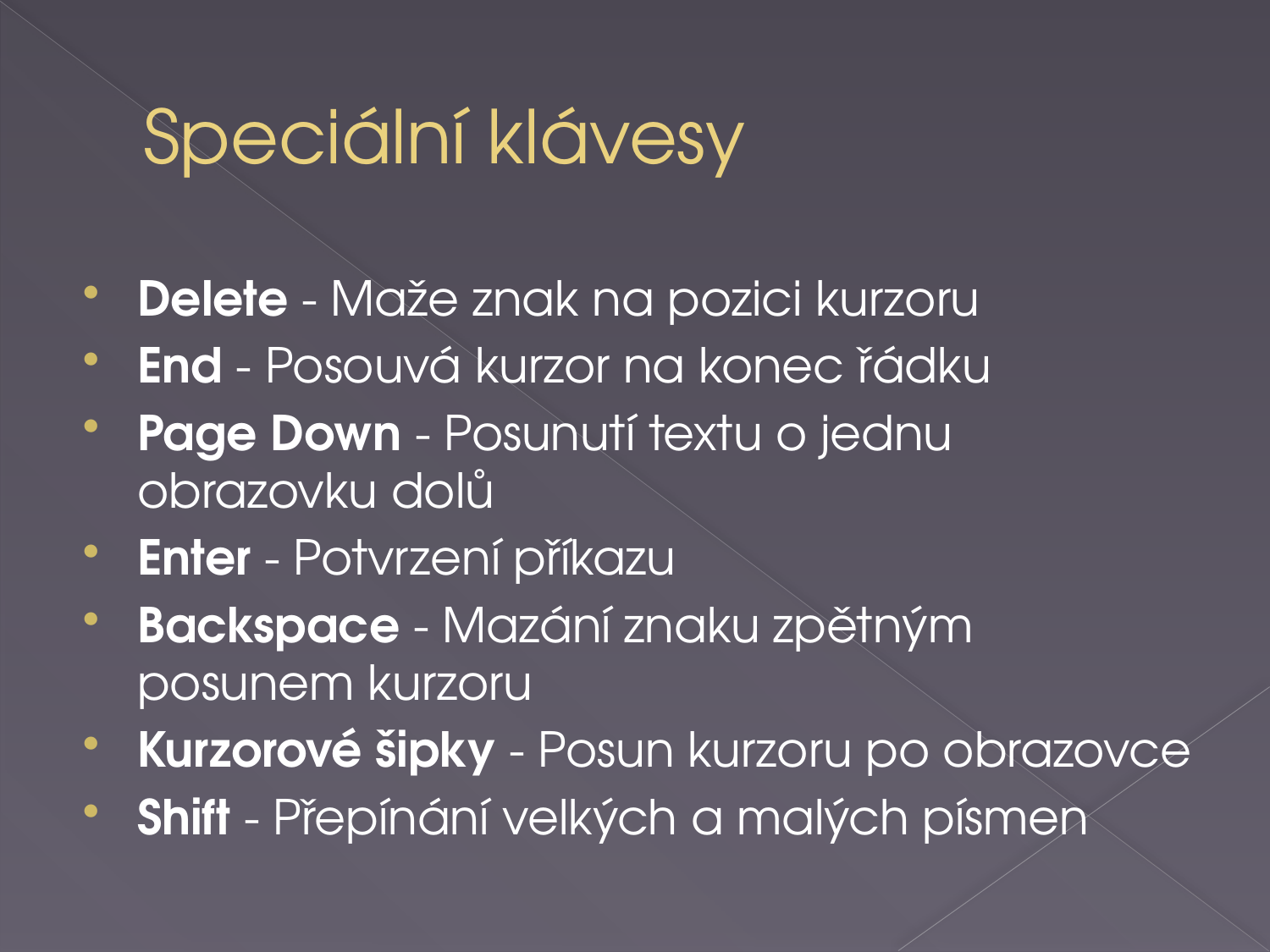

# Speciální klávesy
Delete - Maže znak na pozici kurzoru
End - Posouvá kurzor na konec řádku
Page Down - Posunutí textu o jednu obrazovku dolů
Enter - Potvrzení příkazu
Backspace - Mazání znaku zpětným posunem kurzoru
Kurzorové šipky - Posun kurzoru po obrazovce
Shift - Přepínání velkých a malých písmen